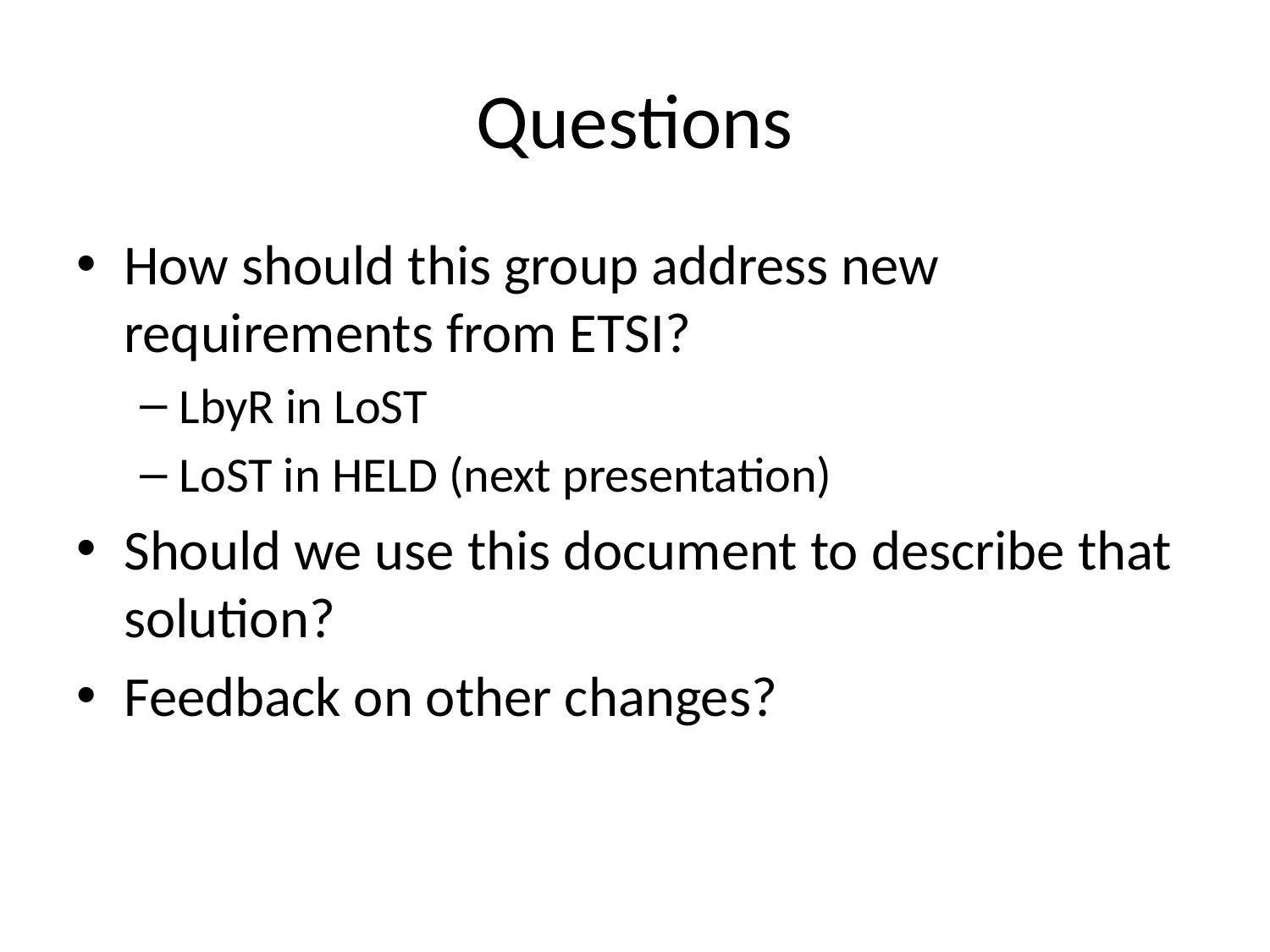

# Questions
How should this group address new requirements from ETSI?
LbyR in LoST
LoST in HELD (next presentation)
Should we use this document to describe that solution?
Feedback on other changes?